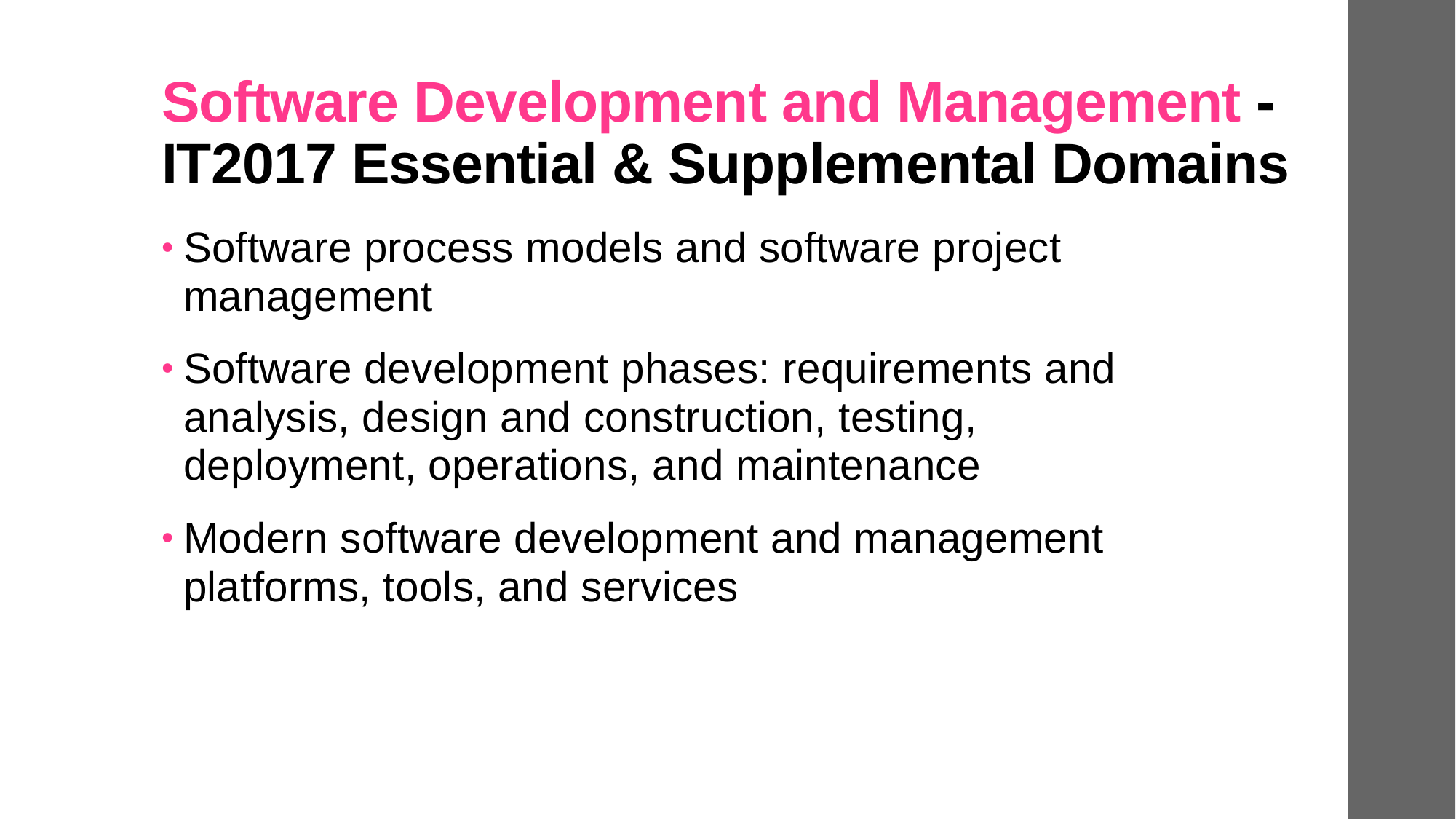

# Software Development and Management - IT2017 Essential & Supplemental Domains
Software process models and software project management
Software development phases: requirements and analysis, design and construction, testing, deployment, operations, and maintenance
Modern software development and management platforms, tools, and services